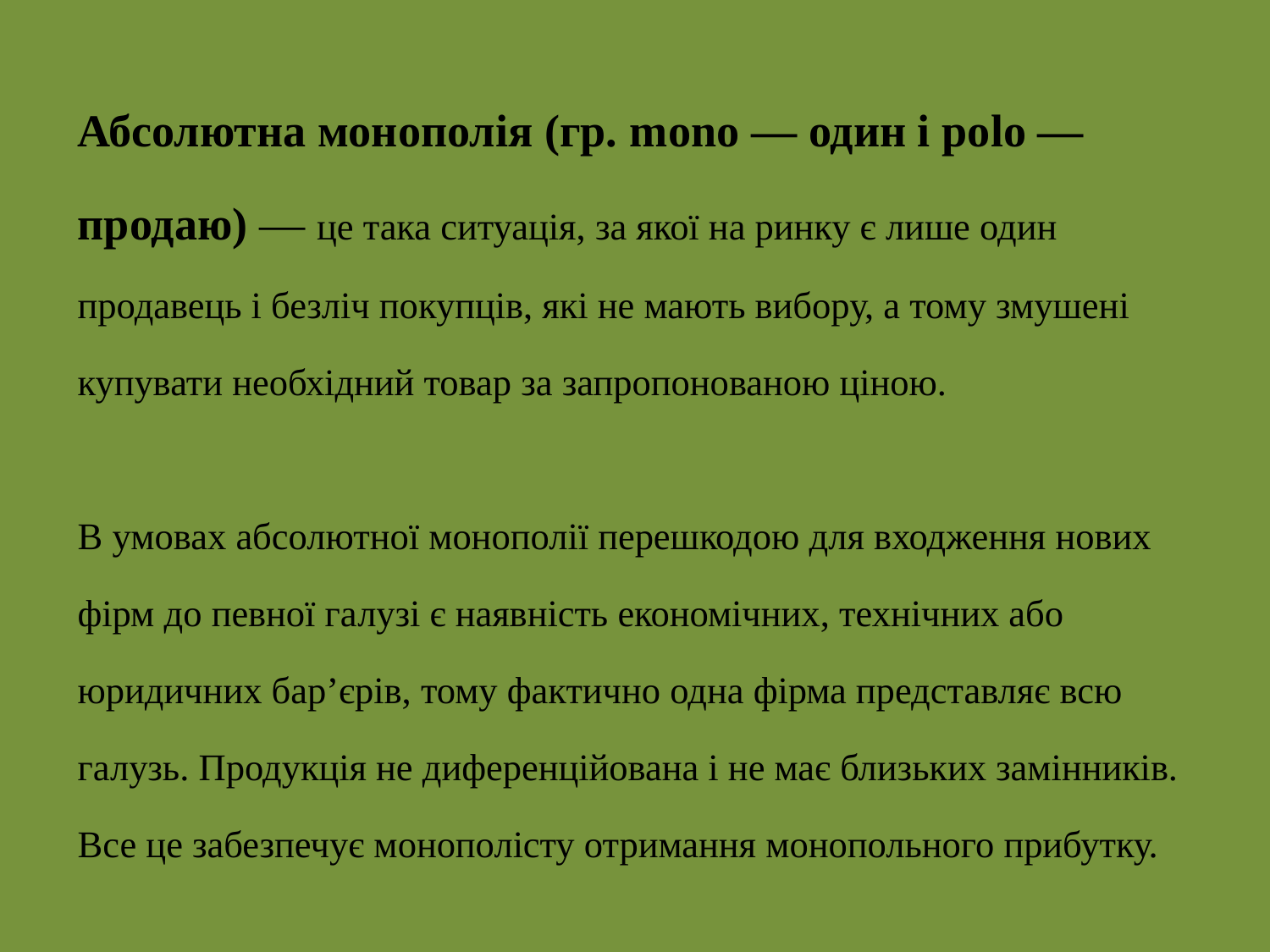

Абсолютна монополія (гр. mono — один і polo — продаю) — це така ситуація, за якої на ринку є лише один продавець і безліч покупців, які не мають вибору, а тому змушені купувати необхідний товар за запропонованою ціною.

В умовах абсолютної монополії перешкодою для входження нових фірм до певної галузі є наявність економічних, технічних або юридичних бар’єрів, тому фактично одна фірма представляє всю галузь. Продукція не диференційована і не має близьких замінників. Все це забезпечує монополісту отримання монопольного прибутку.